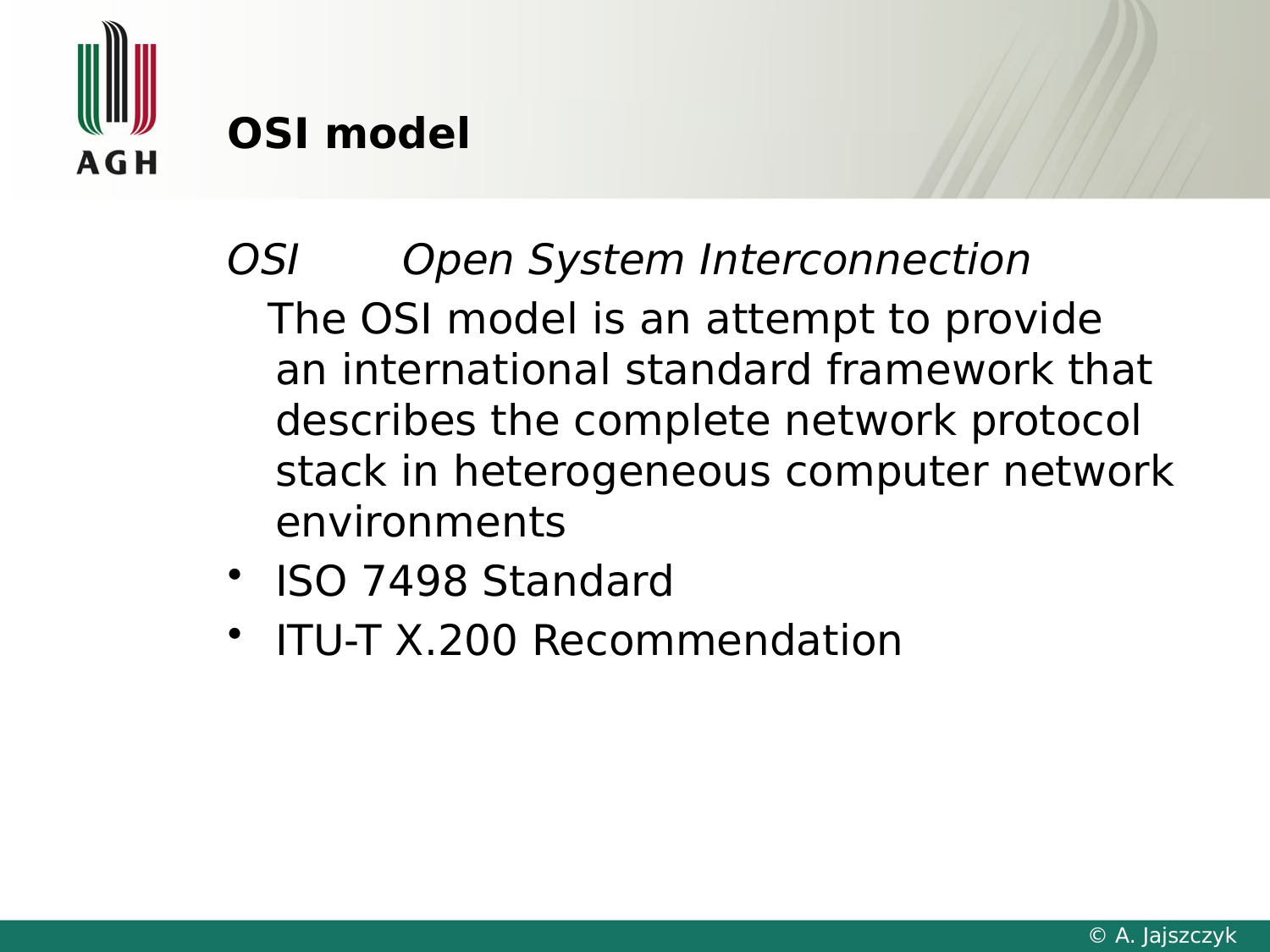

# OSI model
OSI	Open System Interconnection
   The OSI model is an attempt to provide
an international standard framework that describes the complete network protocol stack in heterogeneous computer network environments
ISO 7498 Standard
ITU-T X.200 Recommendation